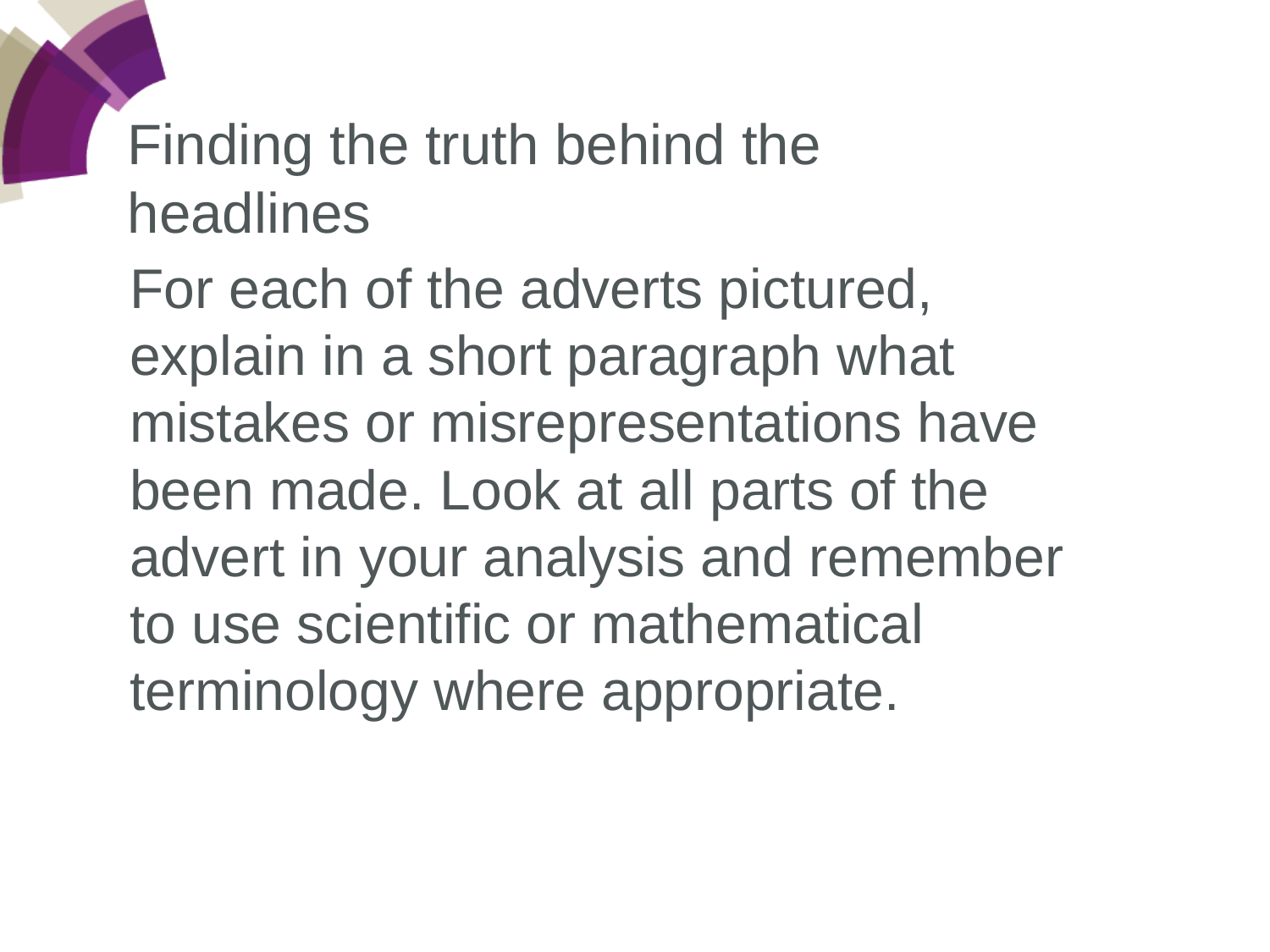

Finding the truth behind the headlines
For each of the adverts pictured, explain in a short paragraph what mistakes or misrepresentations have been made. Look at all parts of the advert in your analysis and remember to use scientific or mathematical terminology where appropriate.